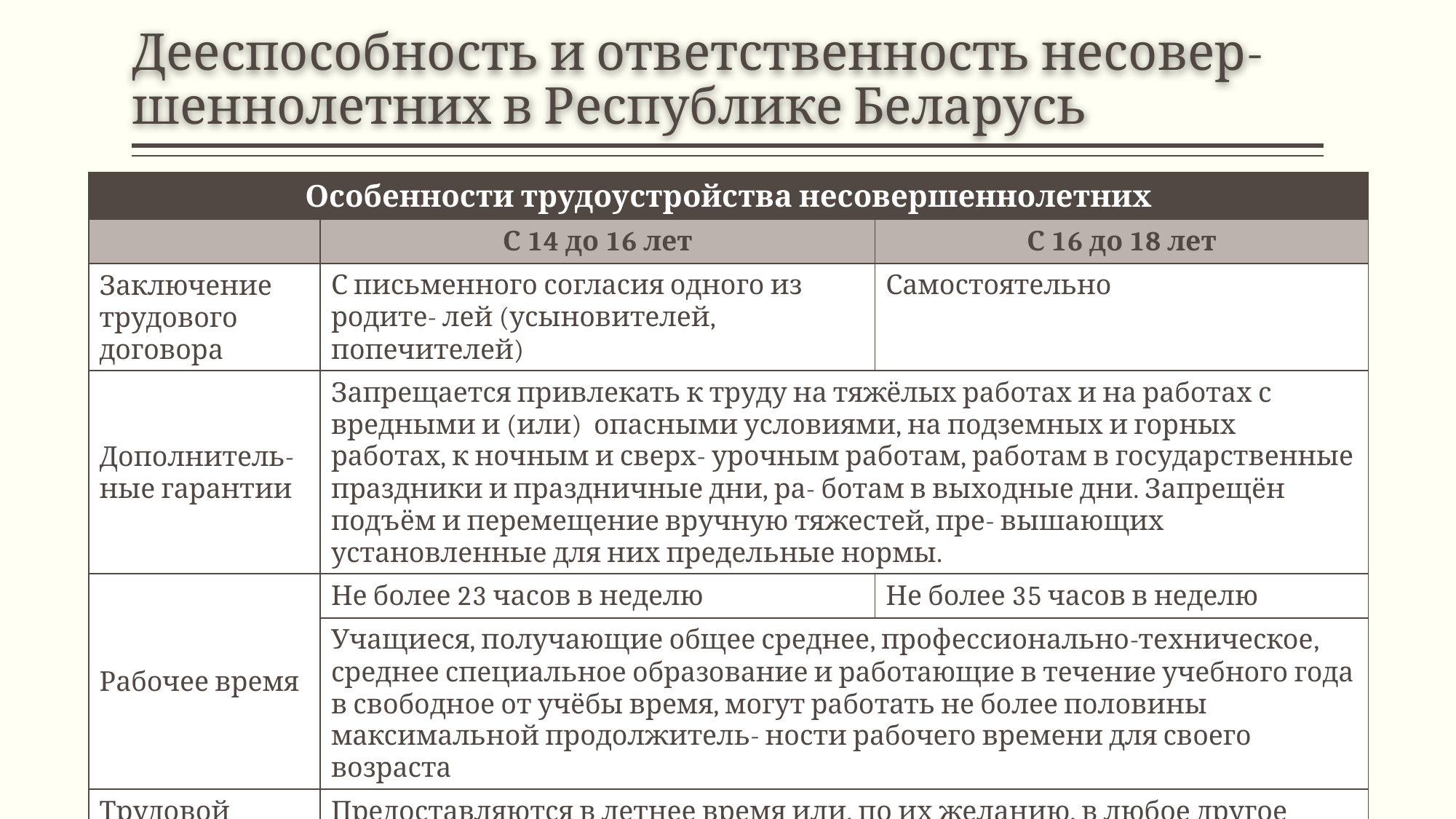

# Дееспособность и ответственность несовер- шеннолетних в Республике Беларусь
| Особенности трудоустройства несовершеннолетних |  |  |
| --- | --- | --- |
|  | С 14 до 16 лет | С 16 до 18 лет |
| Заключение трудового договора | С письменного согласия одного из родите- лей (усыновителей, попечителей) | Самостоятельно |
| Дополнитель- ные гарантии | Запрещается привлекать к труду на тяжёлых работах и на работах с вредными и (или) опасными условиями, на подземных и горных работах, к ночным и сверх- урочным работам, работам в государственные праздники и праздничные дни, ра- ботам в выходные дни. Запрещён подъём и перемещение вручную тяжестей, пре- вышающих установленные для них предельные нормы. |  |
| Рабочее время | Не более 23 часов в неделю | Не более 35 часов в неделю |
|  | Учащиеся, получающие общее среднее, профессионально-техническое, среднее специальное образование и работающие в течение учебного года в свободное от учёбы время, могут работать не более половины максимальной продолжитель- ности рабочего времени для своего возраста |  |
| Трудовой отпуск | Предоставляются в летнее время или, по их желанию, в любое другое время года |  |